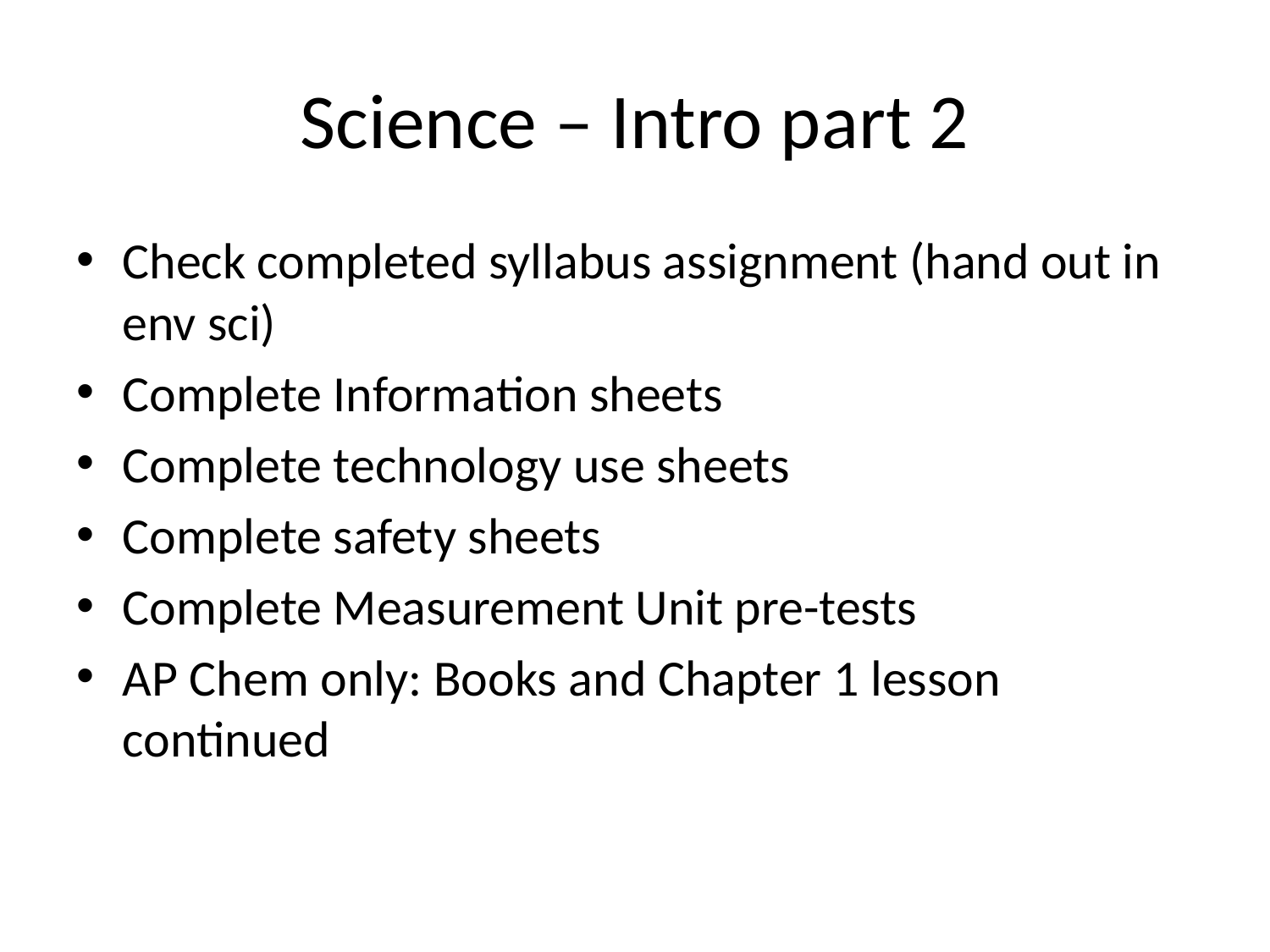

# Science – Intro part 2
Check completed syllabus assignment (hand out in env sci)
Complete Information sheets
Complete technology use sheets
Complete safety sheets
Complete Measurement Unit pre-tests
AP Chem only: Books and Chapter 1 lesson continued